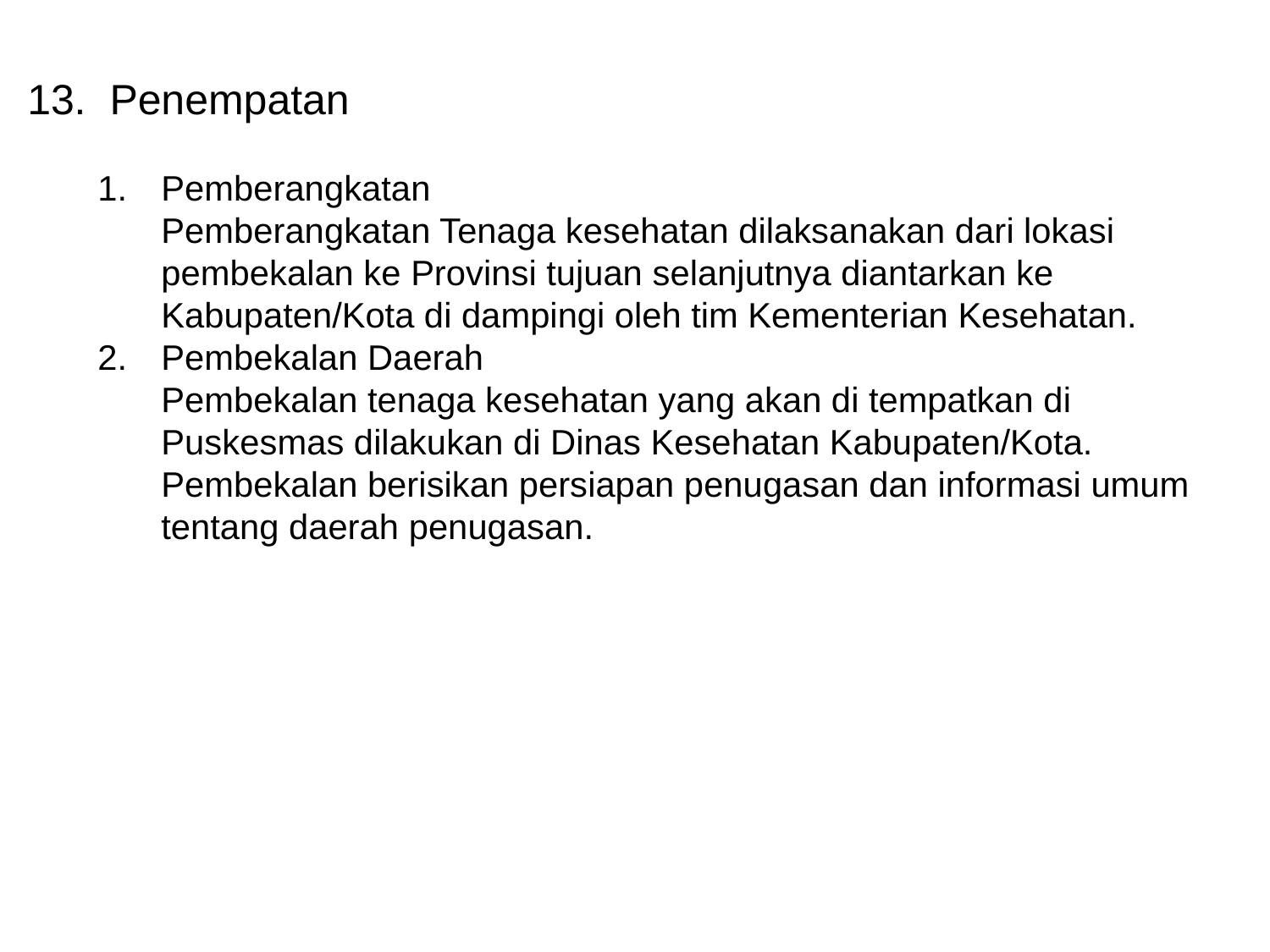

13.  Penempatan

Pemberangkatan
Pemberangkatan Tenaga kesehatan dilaksanakan dari lokasi pembekalan ke Provinsi tujuan selanjutnya diantarkan ke Kabupaten/Kota di dampingi oleh tim Kementerian Kesehatan.
Pembekalan Daerah
Pembekalan tenaga kesehatan yang akan di tempatkan di Puskesmas dilakukan di Dinas Kesehatan Kabupaten/Kota. Pembekalan berisikan persiapan penugasan dan informasi umum tentang daerah penugasan.